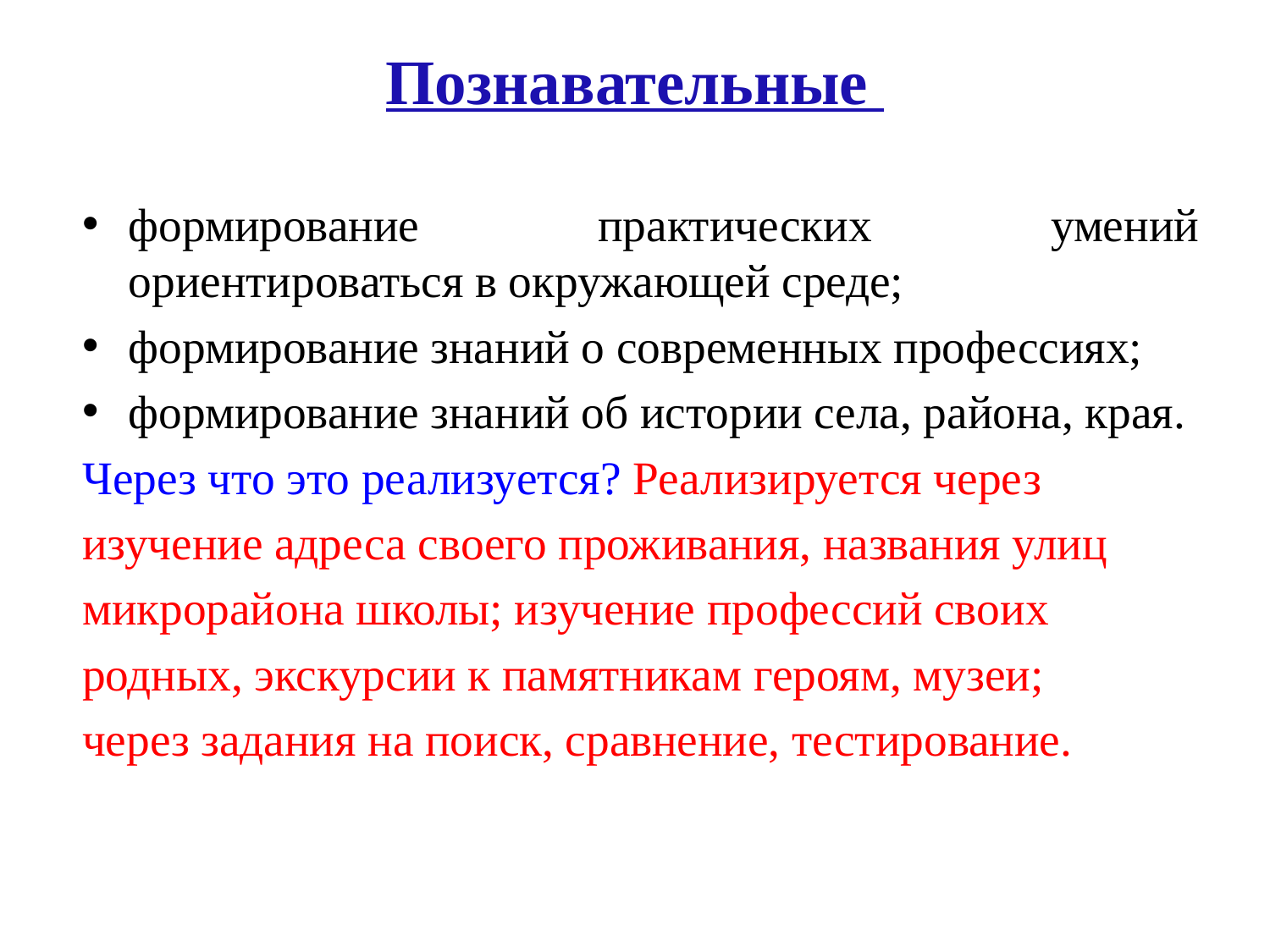

# Познавательные
формирование практических умений ориентироваться в окружающей среде;
формирование знаний о современных профессиях;
формирование знаний об истории села, района, края.
Через что это реализуется? Реализируется через
изучение адреса своего проживания, названия улиц
микрорайона школы; изучение профессий своих
родных, экскурсии к памятникам героям, музеи;
через задания на поиск, сравнение, тестирование.